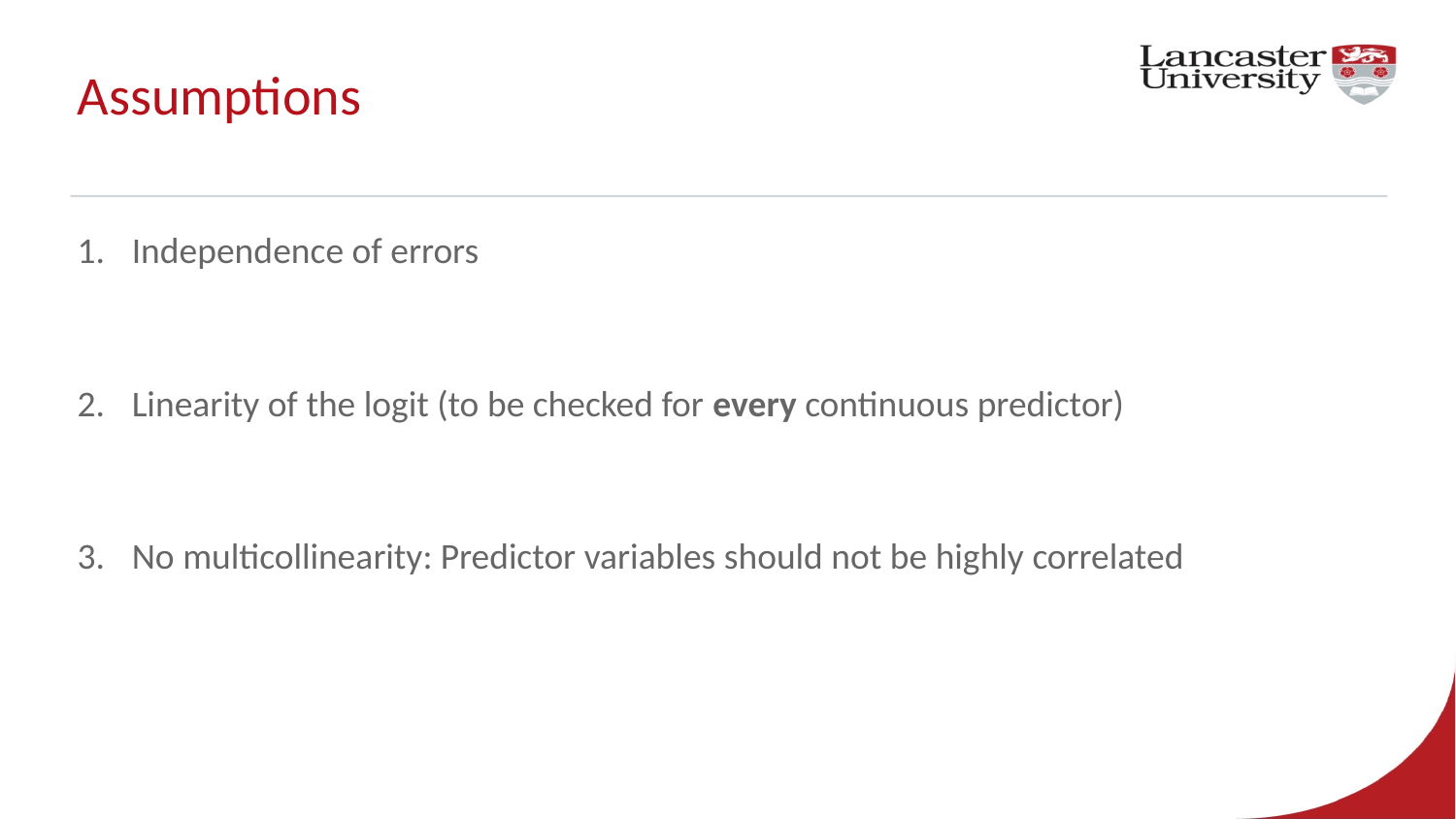

# Assumptions
Independence of errors

Linearity of the logit (to be checked for every continuous predictor)

No multicollinearity: Predictor variables should not be highly correlated